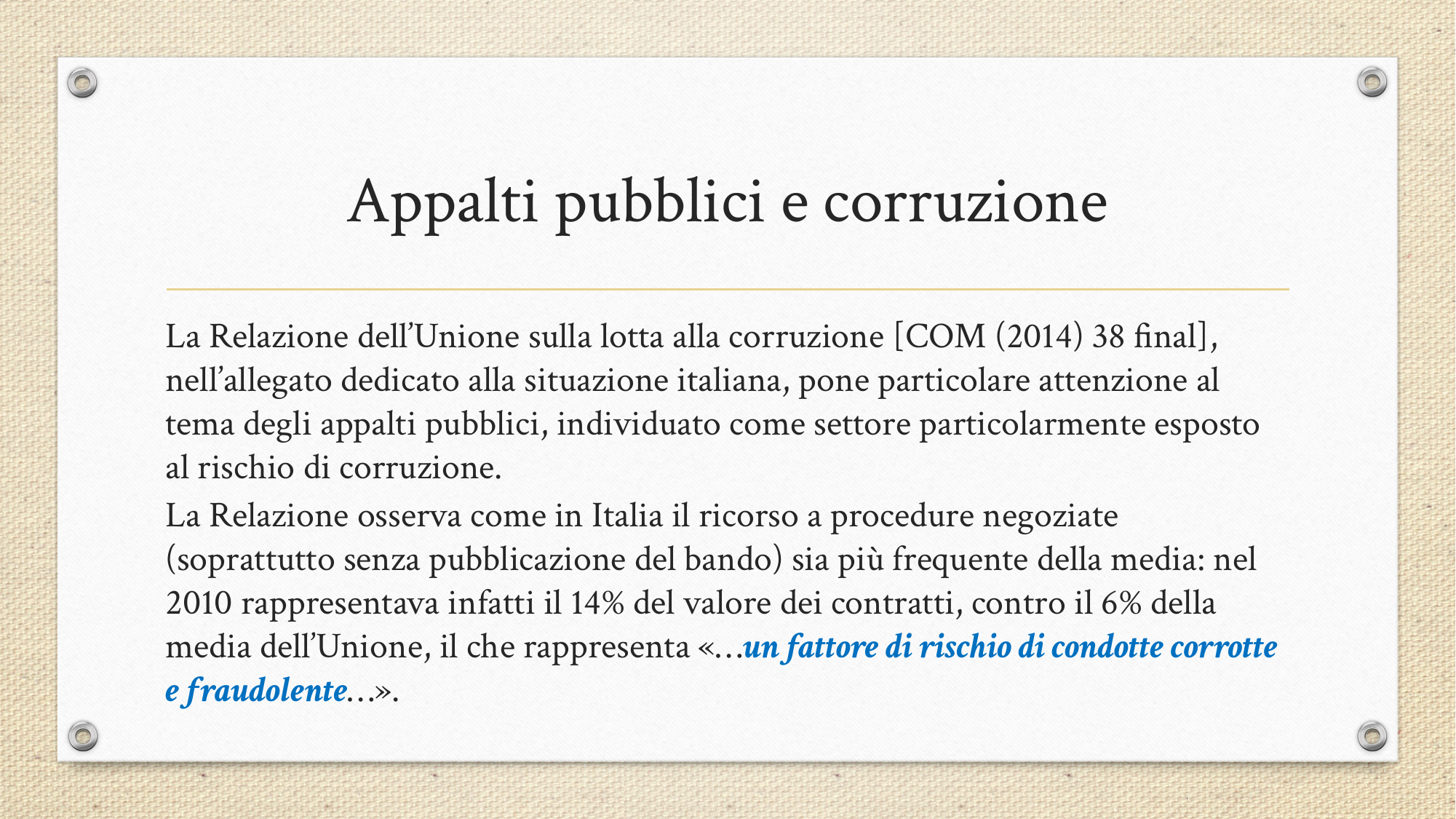

# Appalti pubblici e corruzione
La Relazione dell’Unione sulla lotta alla corruzione [COM (2014) 38 final], nell’allegato dedicato alla situazione italiana, pone particolare attenzione al tema degli appalti pubblici, individuato come settore particolarmente esposto al rischio di corruzione.
La Relazione osserva come in Italia il ricorso a procedure negoziate (soprattutto senza pubblicazione del bando) sia più frequente della media: nel 2010 rappresentava infatti il 14% del valore dei contratti, contro il 6% della media dell’Unione, il che rappresenta «…un fattore di rischio di condotte corrotte e fraudolente…».